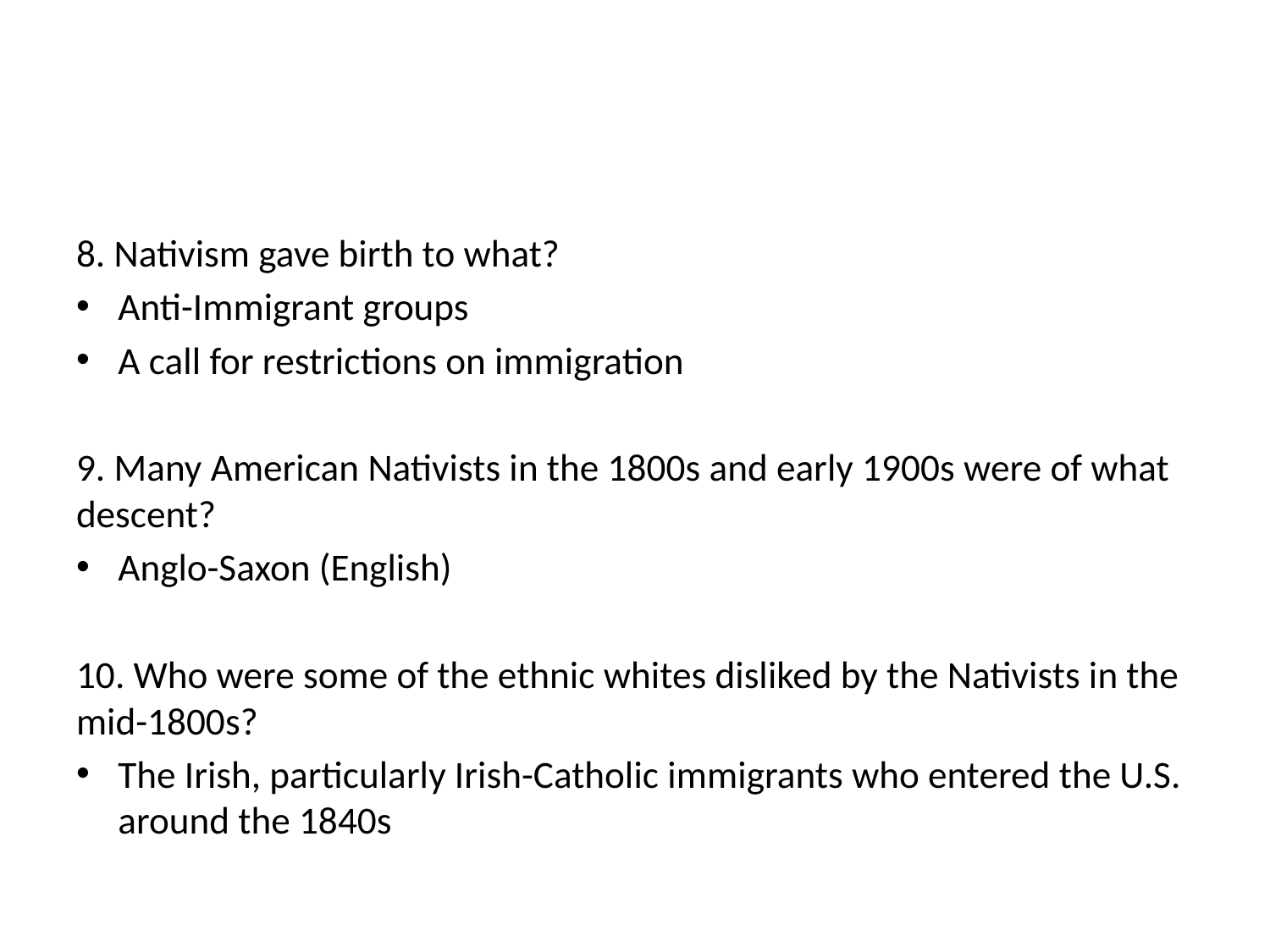

#
8. Nativism gave birth to what?
Anti-Immigrant groups
A call for restrictions on immigration

9. Many American Nativists in the 1800s and early 1900s were of what descent?
Anglo-Saxon (English)

10. Who were some of the ethnic whites disliked by the Nativists in the mid-1800s?
The Irish, particularly Irish-Catholic immigrants who entered the U.S. around the 1840s